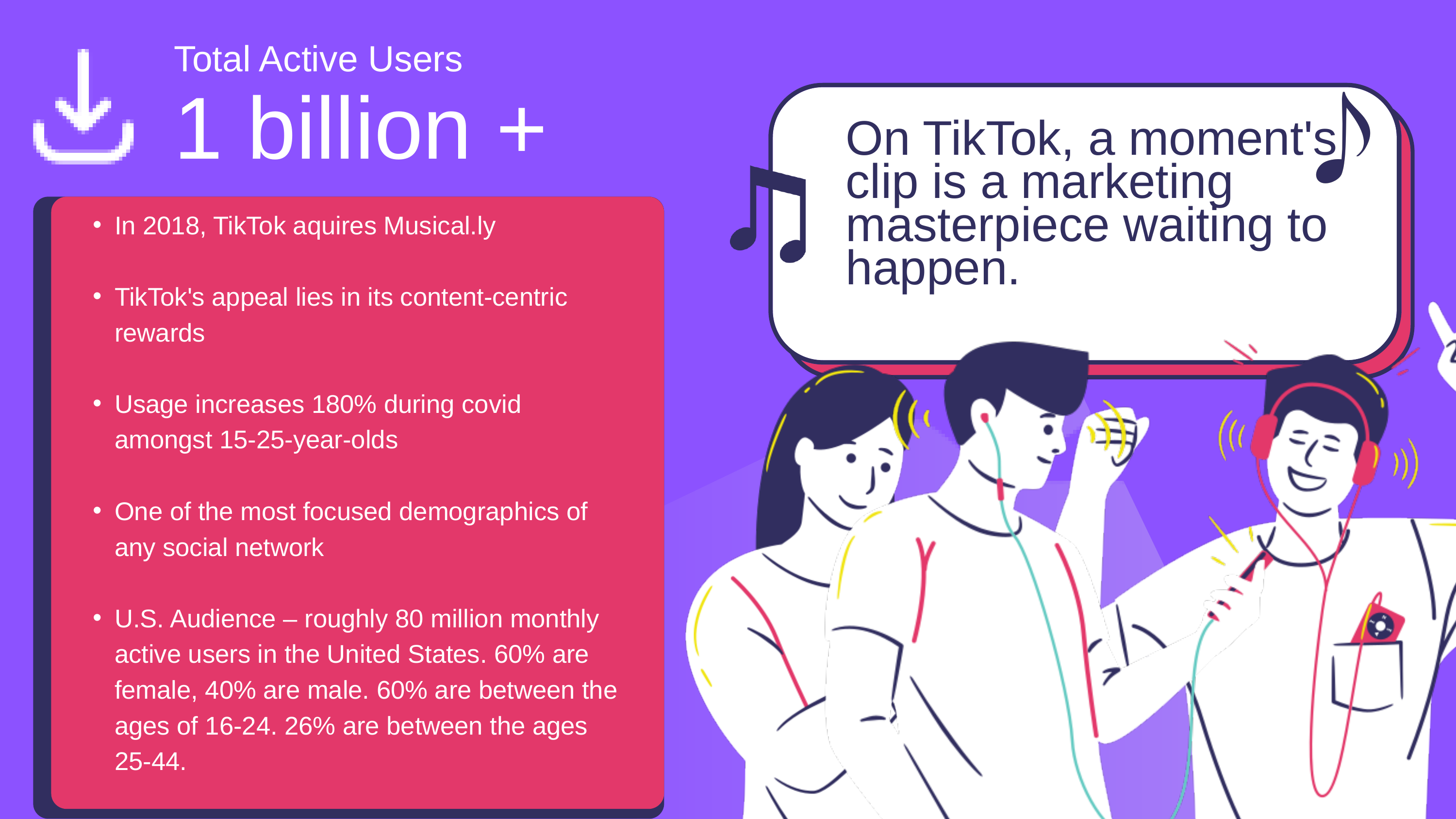

Total Active Users

1 billion +
On TikTok, a moment's clip is a marketing masterpiece waiting to happen.

In 2018, TikTok aquires Musical.ly

TikTok's appeal lies in its content-centric rewards

Usage increases 180% during covid amongst 15-25-year-olds

One of the most focused demographics of any social network

U.S. Audience – roughly 80 million monthly active users in the United States. 60% are female, 40% are male. 60% are between the ages of 16-24. 26% are between the ages 25-44.